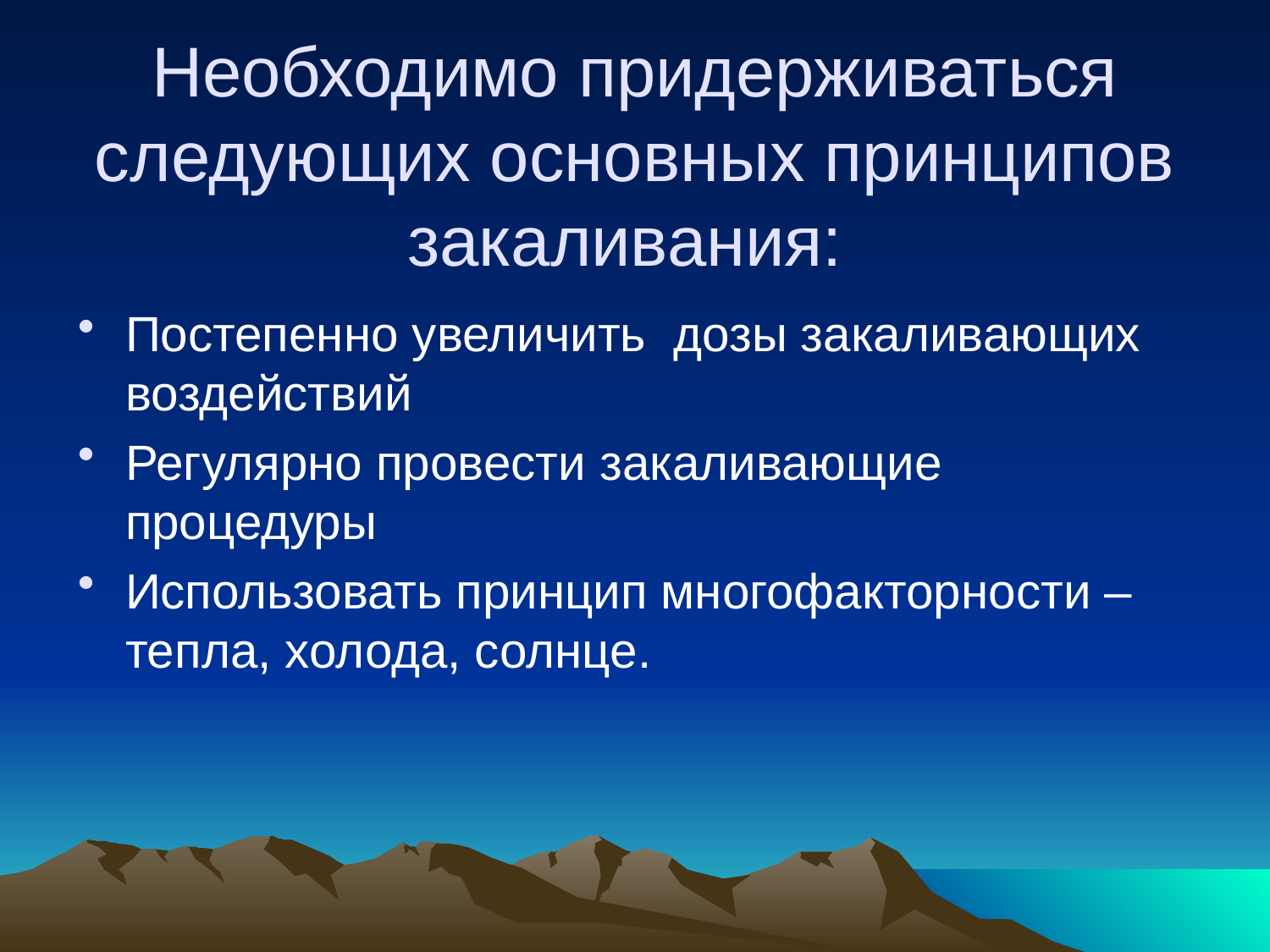

# Необходимо придерживаться следующих основных принципов закаливания:
Постепенно увеличить  дозы закаливающих воздействий
Регулярно провести закаливающие процедуры
Использовать принцип многофакторности – тепла, холода, солнце.